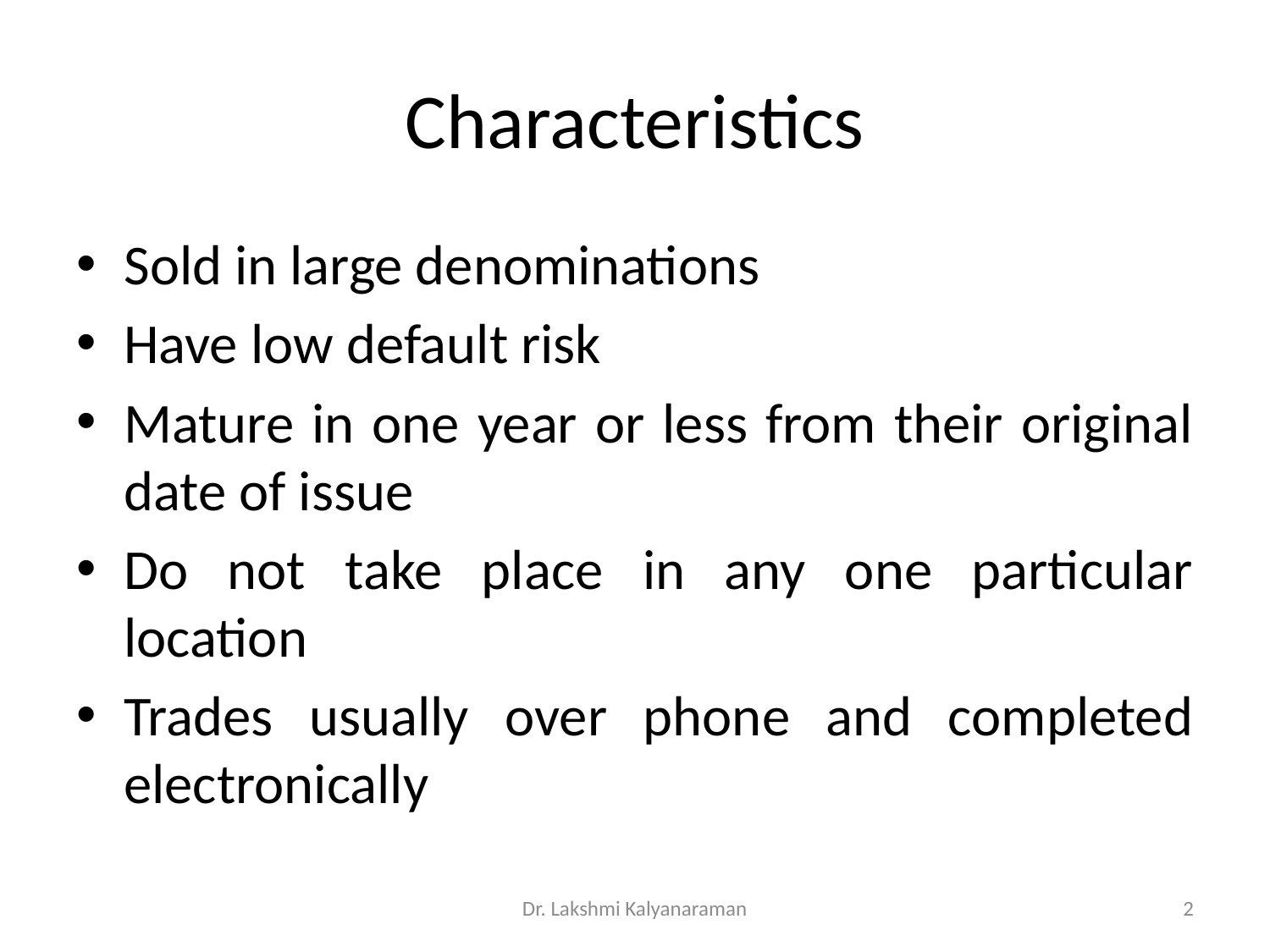

# Characteristics
Sold in large denominations
Have low default risk
Mature in one year or less from their original date of issue
Do not take place in any one particular location
Trades usually over phone and completed electronically
Dr. Lakshmi Kalyanaraman
2